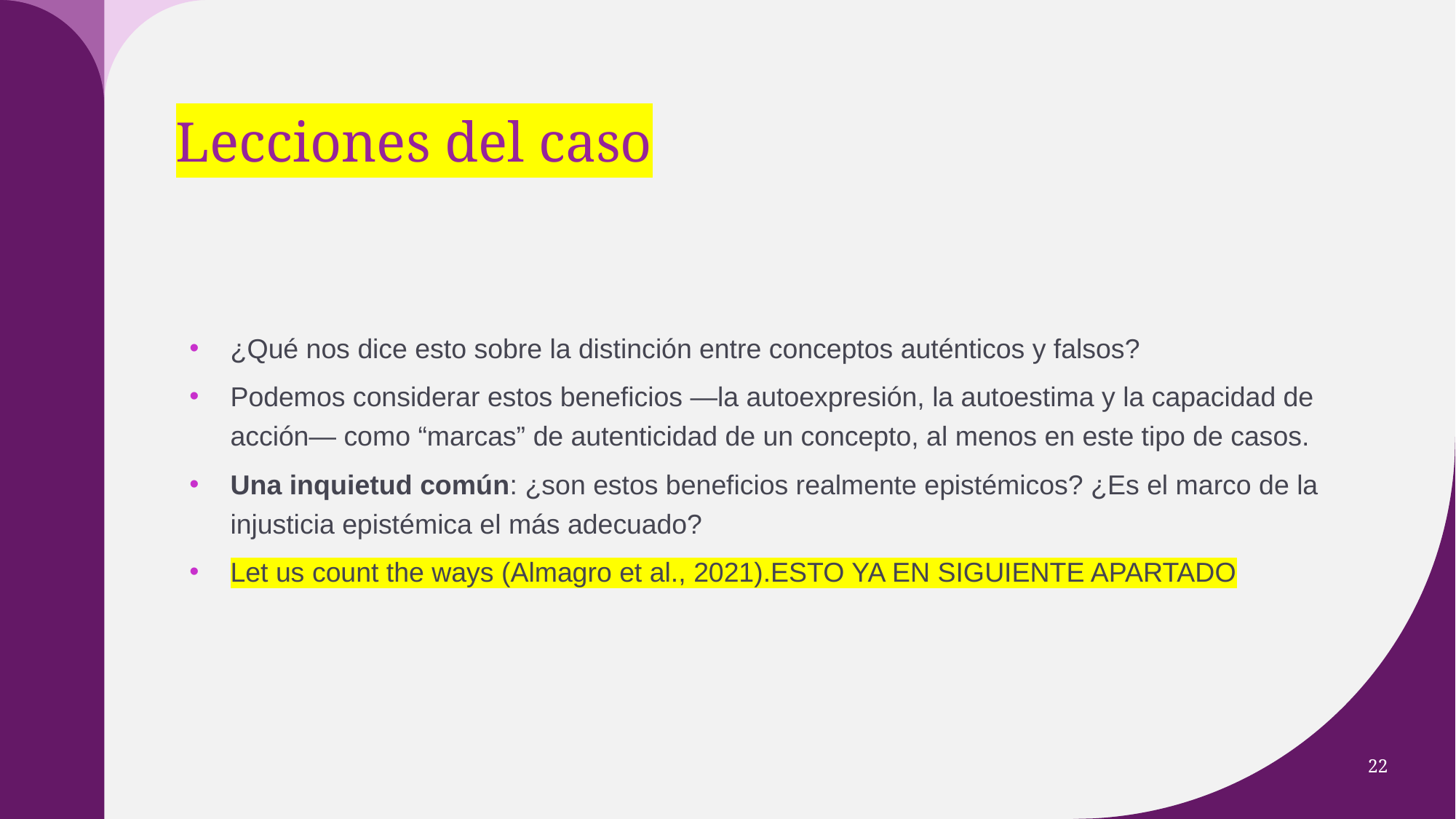

# Lecciones del caso
¿Qué nos dice esto sobre la distinción entre conceptos auténticos y falsos?
Podemos considerar estos beneficios —la autoexpresión, la autoestima y la capacidad de acción— como “marcas” de autenticidad de un concepto, al menos en este tipo de casos.
Una inquietud común: ¿son estos beneficios realmente epistémicos? ¿Es el marco de la injusticia epistémica el más adecuado?
Let us count the ways (Almagro et al., 2021).ESTO YA EN SIGUIENTE APARTADO
22